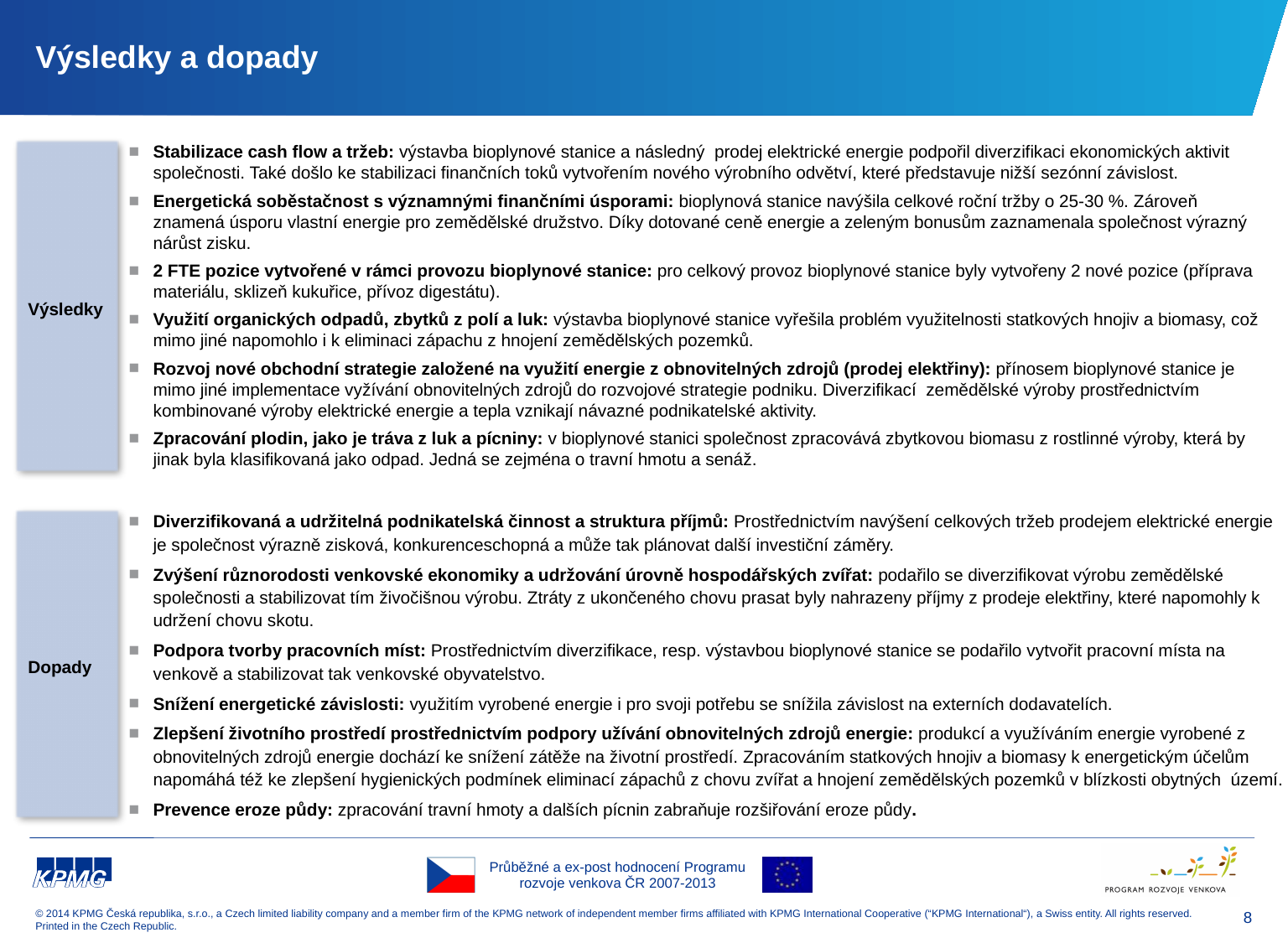

# Výsledky a dopady
Stabilizace cash flow a tržeb: výstavba bioplynové stanice a následný  prodej elektrické energie podpořil diverzifikaci ekonomických aktivit společnosti. Také došlo ke stabilizaci finančních toků vytvořením nového výrobního odvětví, které představuje nižší sezónní závislost.
Energetická soběstačnost s významnými finančními úsporami: bioplynová stanice navýšila celkové roční tržby o 25-30 %. Zároveň znamená úsporu vlastní energie pro zemědělské družstvo. Díky dotované ceně energie a zeleným bonusům zaznamenala společnost výrazný nárůst zisku.
2 FTE pozice vytvořené v rámci provozu bioplynové stanice: pro celkový provoz bioplynové stanice byly vytvořeny 2 nové pozice (příprava materiálu, sklizeň kukuřice, přívoz digestátu).
Využití organických odpadů, zbytků z polí a luk: výstavba bioplynové stanice vyřešila problém využitelnosti statkových hnojiv a biomasy, což mimo jiné napomohlo i k eliminaci zápachu z hnojení zemědělských pozemků.
Rozvoj nové obchodní strategie založené na využití energie z obnovitelných zdrojů (prodej elektřiny): přínosem bioplynové stanice je mimo jiné implementace vyžívání obnovitelných zdrojů do rozvojové strategie podniku. Diverzifikací  zemědělské výroby prostřednictvím kombinované výroby elektrické energie a tepla vznikají návazné podnikatelské aktivity.
Zpracování plodin, jako je tráva z luk a pícniny: v bioplynové stanici společnost zpracovává zbytkovou biomasu z rostlinné výroby, která by jinak byla klasifikovaná jako odpad. Jedná se zejména o travní hmotu a senáž.
Výsledky
Dopady
Diverzifikovaná a udržitelná podnikatelská činnost a struktura příjmů: Prostřednictvím navýšení celkových tržeb prodejem elektrické energie je společnost výrazně zisková, konkurenceschopná a může tak plánovat další investiční záměry.
Zvýšení různorodosti venkovské ekonomiky a udržování úrovně hospodářských zvířat: podařilo se diverzifikovat výrobu zemědělské společnosti a stabilizovat tím živočišnou výrobu. Ztráty z ukončeného chovu prasat byly nahrazeny příjmy z prodeje elektřiny, které napomohly k udržení chovu skotu.
Podpora tvorby pracovních míst: Prostřednictvím diverzifikace, resp. výstavbou bioplynové stanice se podařilo vytvořit pracovní místa na venkově a stabilizovat tak venkovské obyvatelstvo.
Snížení energetické závislosti: využitím vyrobené energie i pro svoji potřebu se snížila závislost na externích dodavatelích.
Zlepšení životního prostředí prostřednictvím podpory užívání obnovitelných zdrojů energie: produkcí a využíváním energie vyrobené z obnovitelných zdrojů energie dochází ke snížení zátěže na životní prostředí. Zpracováním statkových hnojiv a biomasy k energetickým účelům napomáhá též ke zlepšení hygienických podmínek eliminací zápachů z chovu zvířat a hnojení zemědělských pozemků v blízkosti obytných  území.
Prevence eroze půdy: zpracování travní hmoty a dalších pícnin zabraňuje rozšiřování eroze půdy.